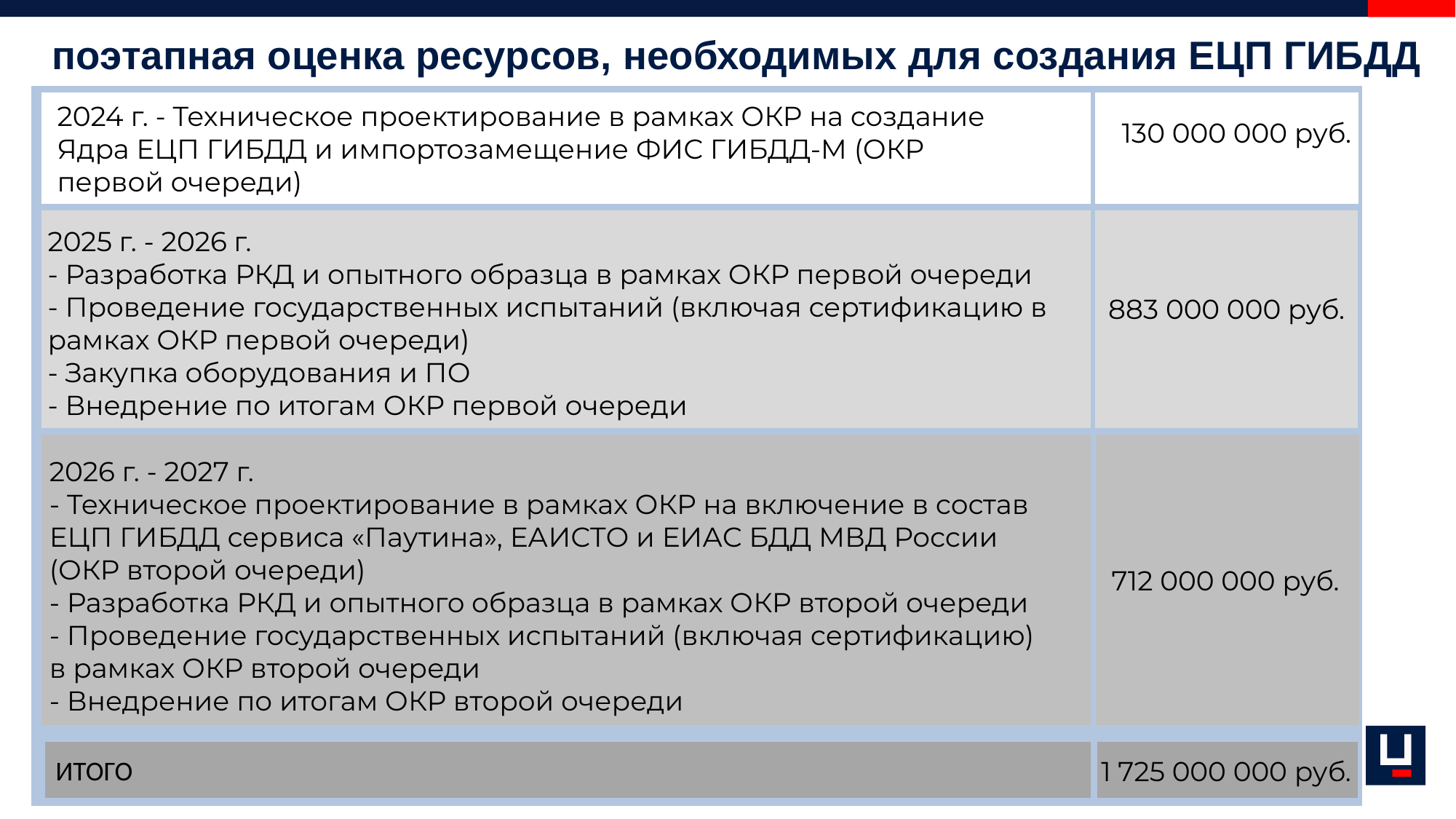

# поэтапная оценка ресурсов, необходимых для создания ЕЦП ГИБДД

2024 г. - Техническое проектирование в рамках ОКР на создание Ядра ЕЦП ГИБДД и импортозамещение ФИС ГИБДД-М (ОКР первой очереди)
130 000 000 руб.

2025 г. - 2026 г.
- Разработка РКД и опытного образца в рамках ОКР первой очереди
- Проведение государственных испытаний (включая сертификацию в рамках ОКР первой очереди)
- Закупка оборудования и ПО
- Внедрение по итогам ОКР первой очереди
883 000 000 руб.

2026 г. - 2027 г.
- Техническое проектирование в рамках ОКР на включение в состав ЕЦП ГИБДД сервиса «Паутина», ЕАИСТО и ЕИАС БДД МВД России (ОКР второй очереди)
- Разработка РКД и опытного образца в рамках ОКР второй очереди
- Проведение государственных испытаний (включая сертификацию) в рамках ОКР второй очереди
- Внедрение по итогам ОКР второй очереди
712 000 000 руб.

ИТОГО
1 725 000 000 руб.
33